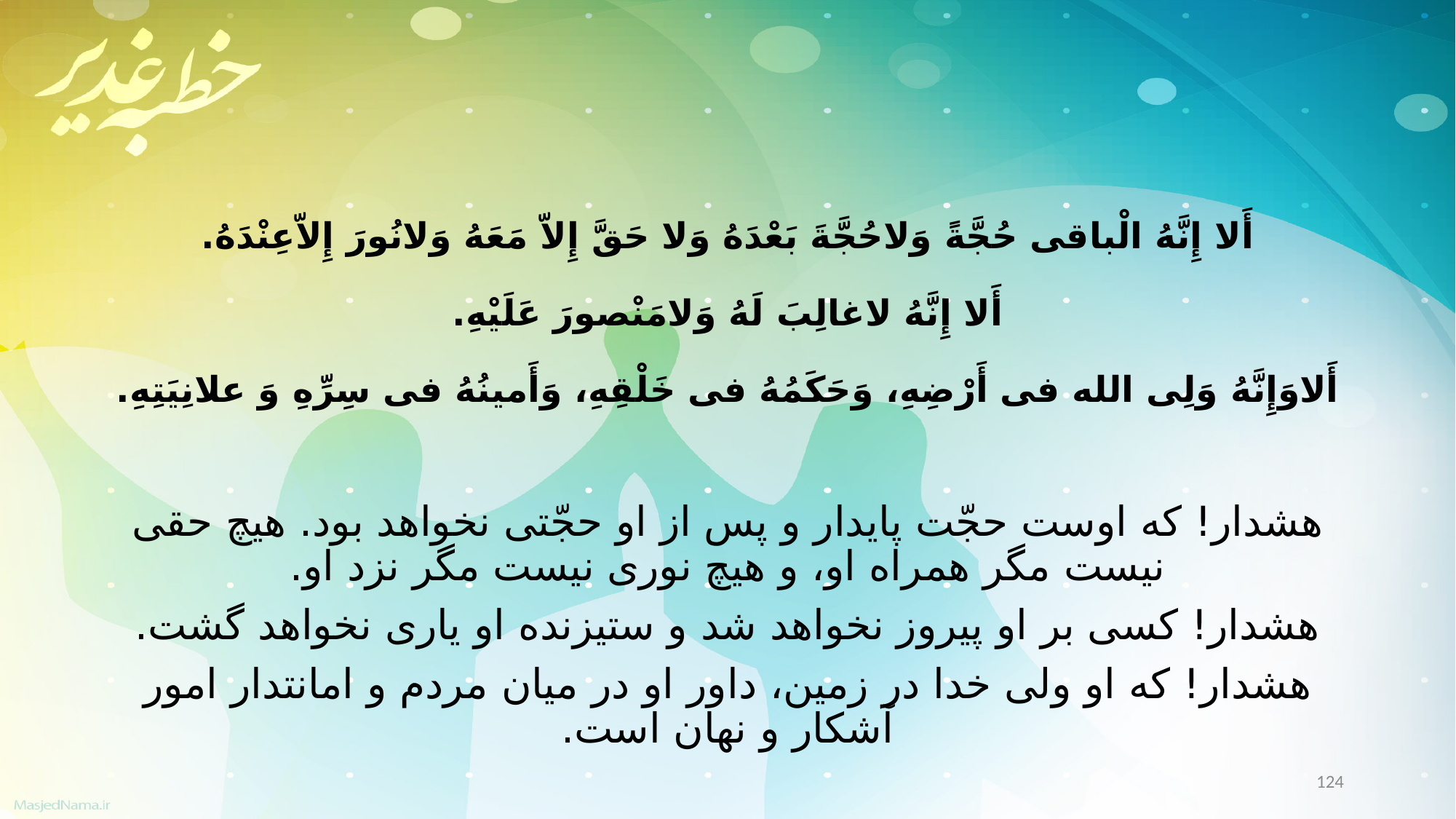

أَلا إِنَّهُ الْباقی حُجَّةً وَلاحُجَّةَ بَعْدَهُ وَلا حَقَّ إِلاّ مَعَهُ وَلانُورَ إِلاّعِنْدَهُ.
أَلا إِنَّهُ لاغالِبَ لَهُ وَلامَنْصورَ عَلَیْهِ.
أَلاوَإِنَّهُ وَلِی الله فی أَرْضِهِ، وَحَکَمُهُ فی خَلْقِهِ، وَأَمینُهُ فی سِرِّهِ وَ علانِیَتِهِ.
هشدار! که اوست حجّت پایدار و پس از او حجّتی نخواهد بود. هیچ حقى نیست مگر همراه او، و هیچ نورى نیست مگر نزد او.
هشدار! کسی بر او پیروز نخواهد شد و ستیزنده او یاری نخواهد گشت.
هشدار! که او ولی خدا در زمین، داور او در میان مردم و امانتدار امور آشکار و نهان است.
124